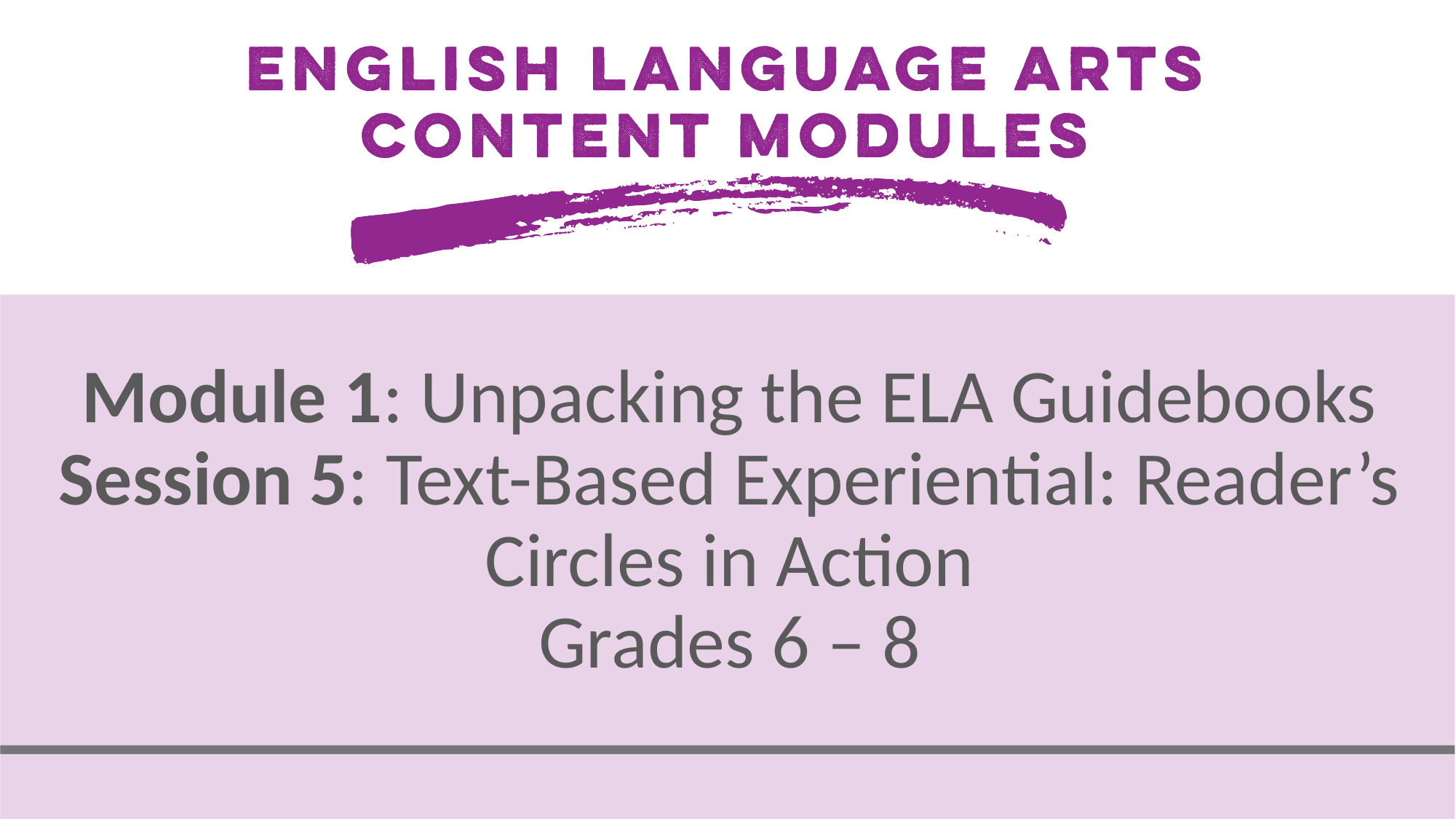

# Module 1: Unpacking the ELA Guidebooks Session 5: Text-Based Experiential: Reader’s Circles in Action Grades 6 – 8